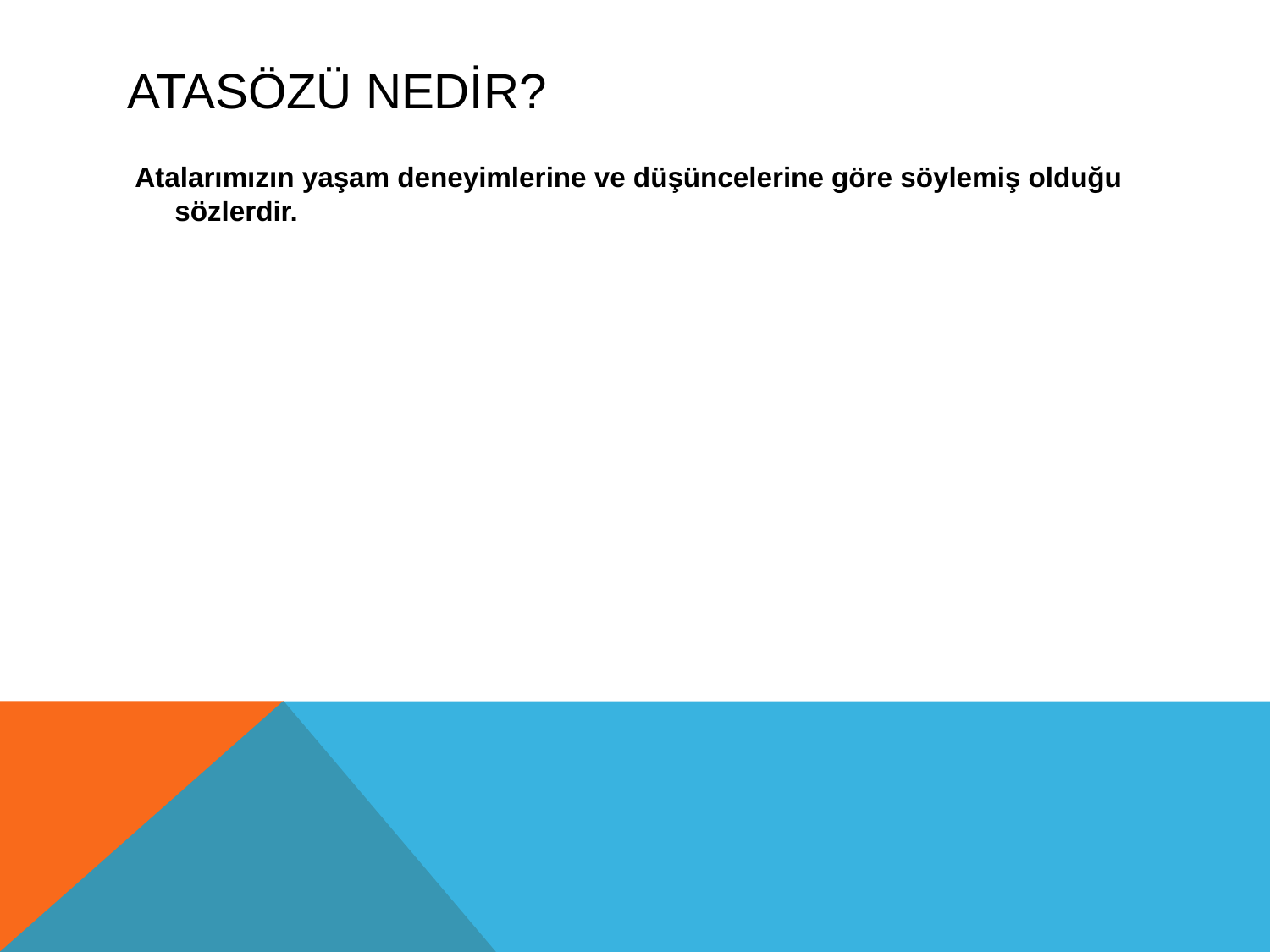

# ATASÖZÜ NEDİR?
 Atalarımızın yaşam deneyimlerine ve düşüncelerine göre söylemiş olduğu sözlerdir.